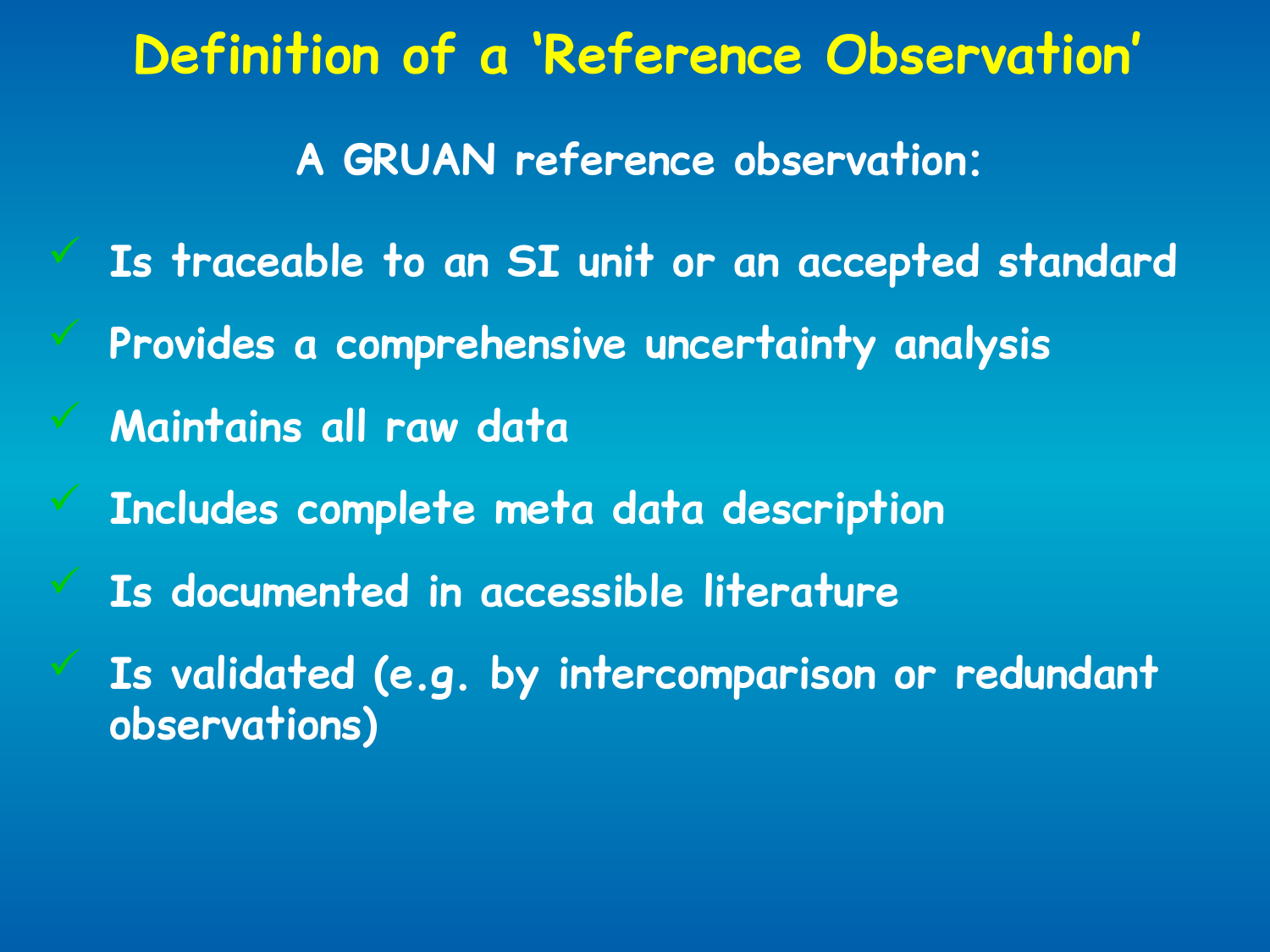

Definition of a ‘Reference Observation’
A GRUAN reference observation:

Is traceable to an SI unit or an accepted standard
Provides a comprehensive uncertainty analysis
Maintains all raw data
Includes complete meta data description
Is documented in accessible literature
Is validated (e.g. by intercomparison or redundant observations)